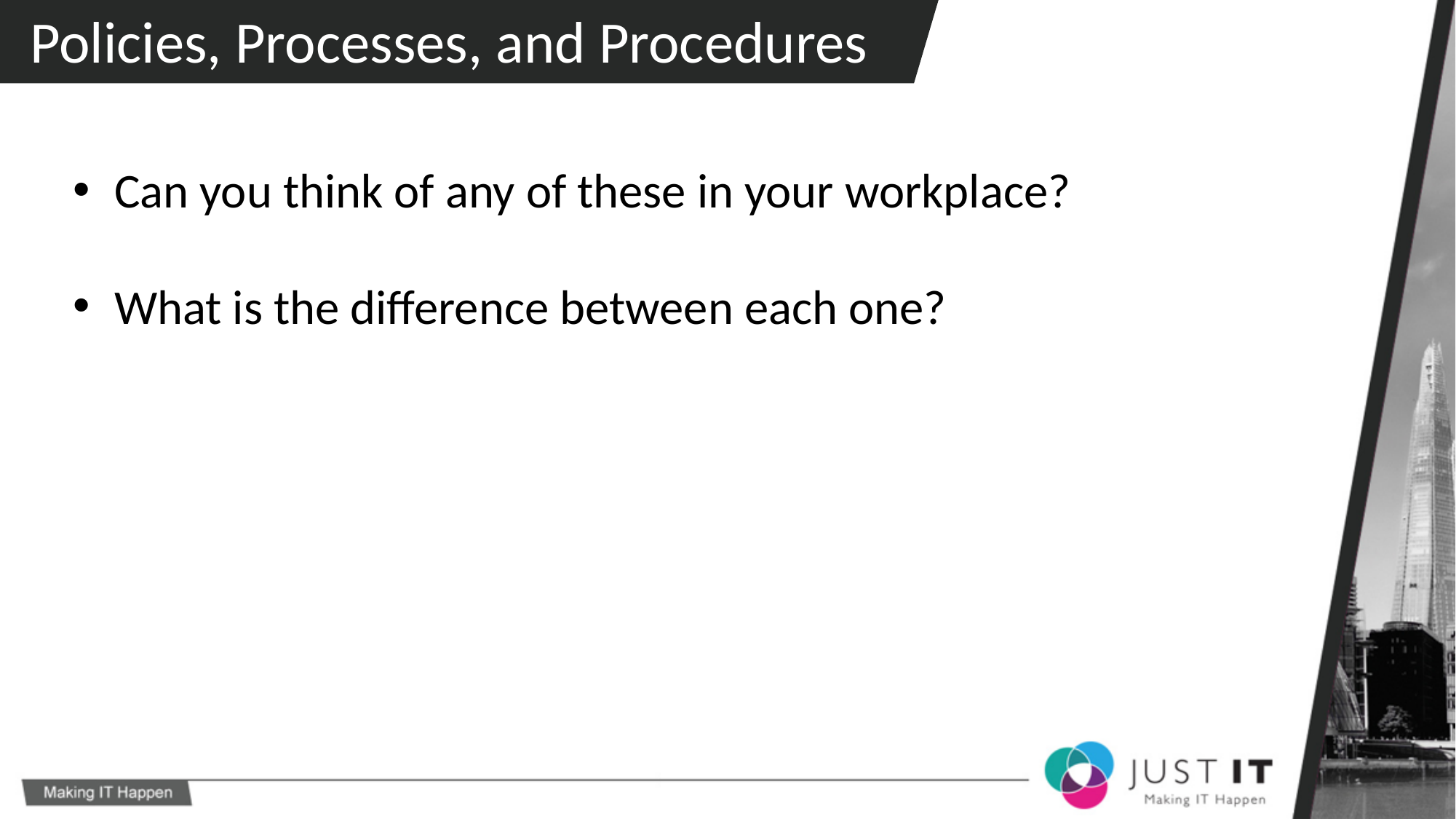

# Policies, Processes, and Procedures

Can you think of any of these in your workplace?

What is the difference between each one?